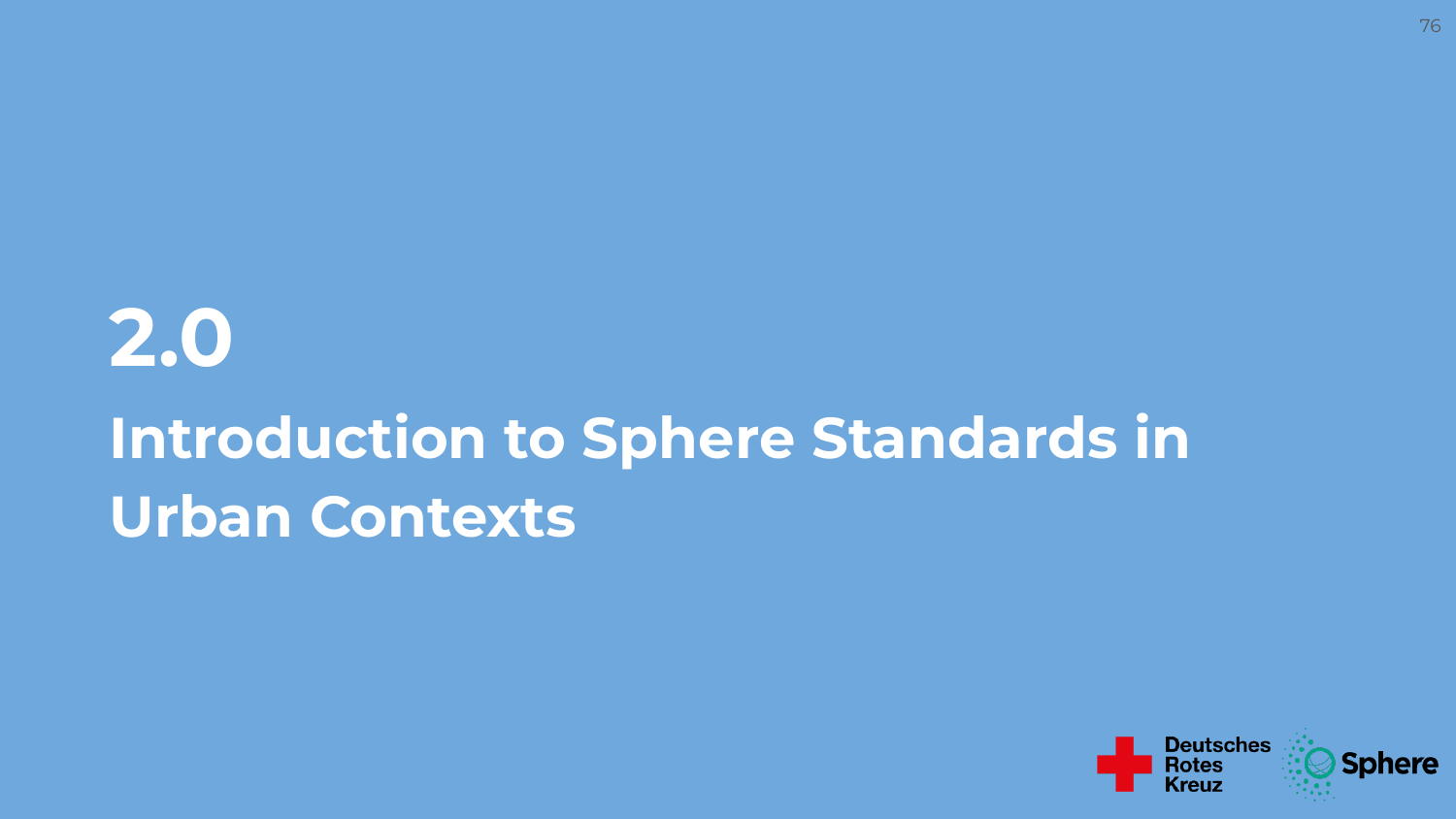

76
# 2.0
Introduction to Sphere Standards in Urban Contexts